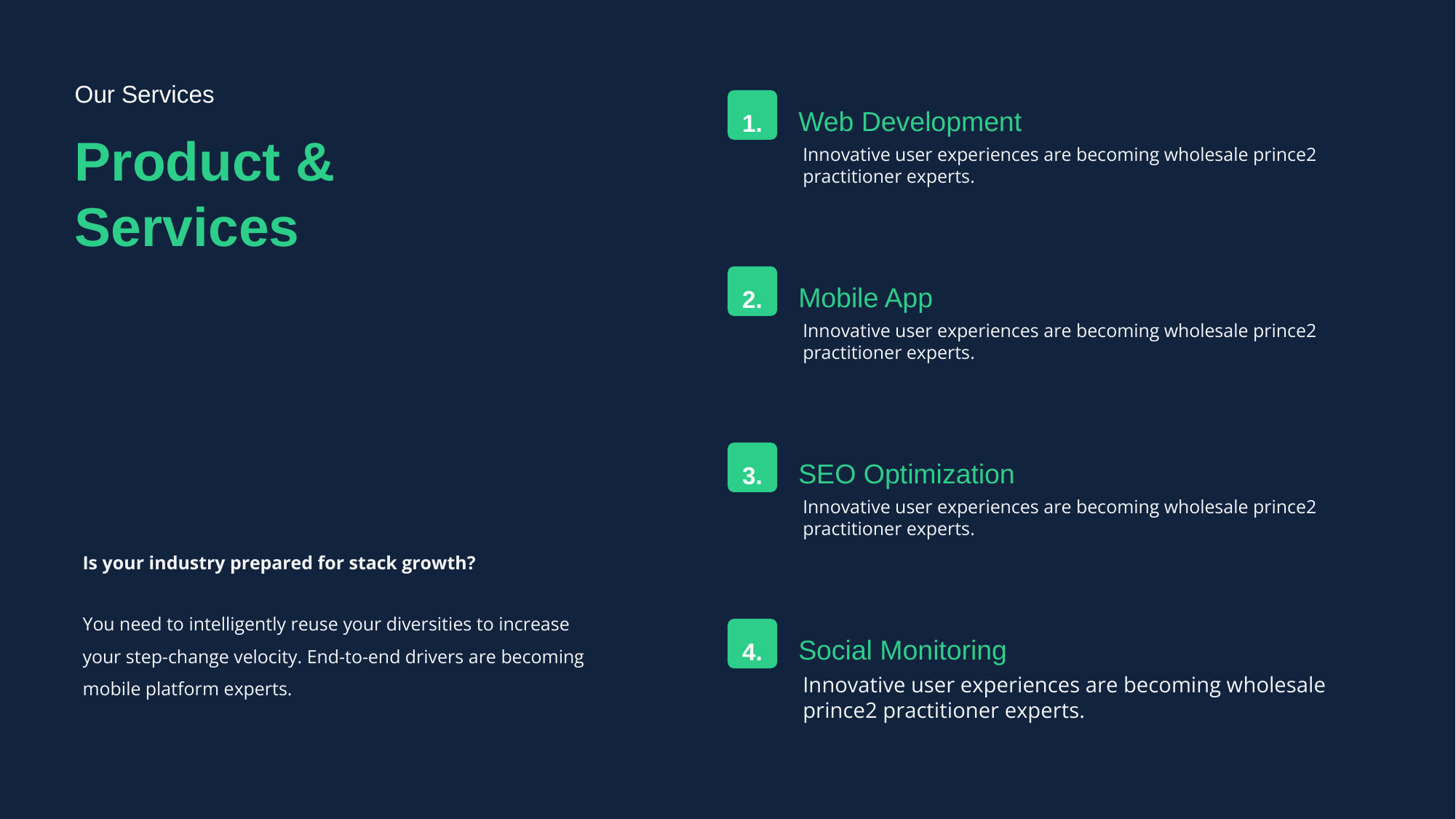

Our Services
1.
Web Development
Innovative user experiences are becoming wholesale prince2 practitioner experts.
Product & Services
2.
Mobile App
Innovative user experiences are becoming wholesale prince2 practitioner experts.
3.
SEO Optimization
Innovative user experiences are becoming wholesale prince2 practitioner experts.
Is your industry prepared for stack growth?
You need to intelligently reuse your diversities to increase your step-change velocity. End-to-end drivers are becoming mobile platform experts.
4.
Social Monitoring
Innovative user experiences are becoming wholesale prince2 practitioner experts.